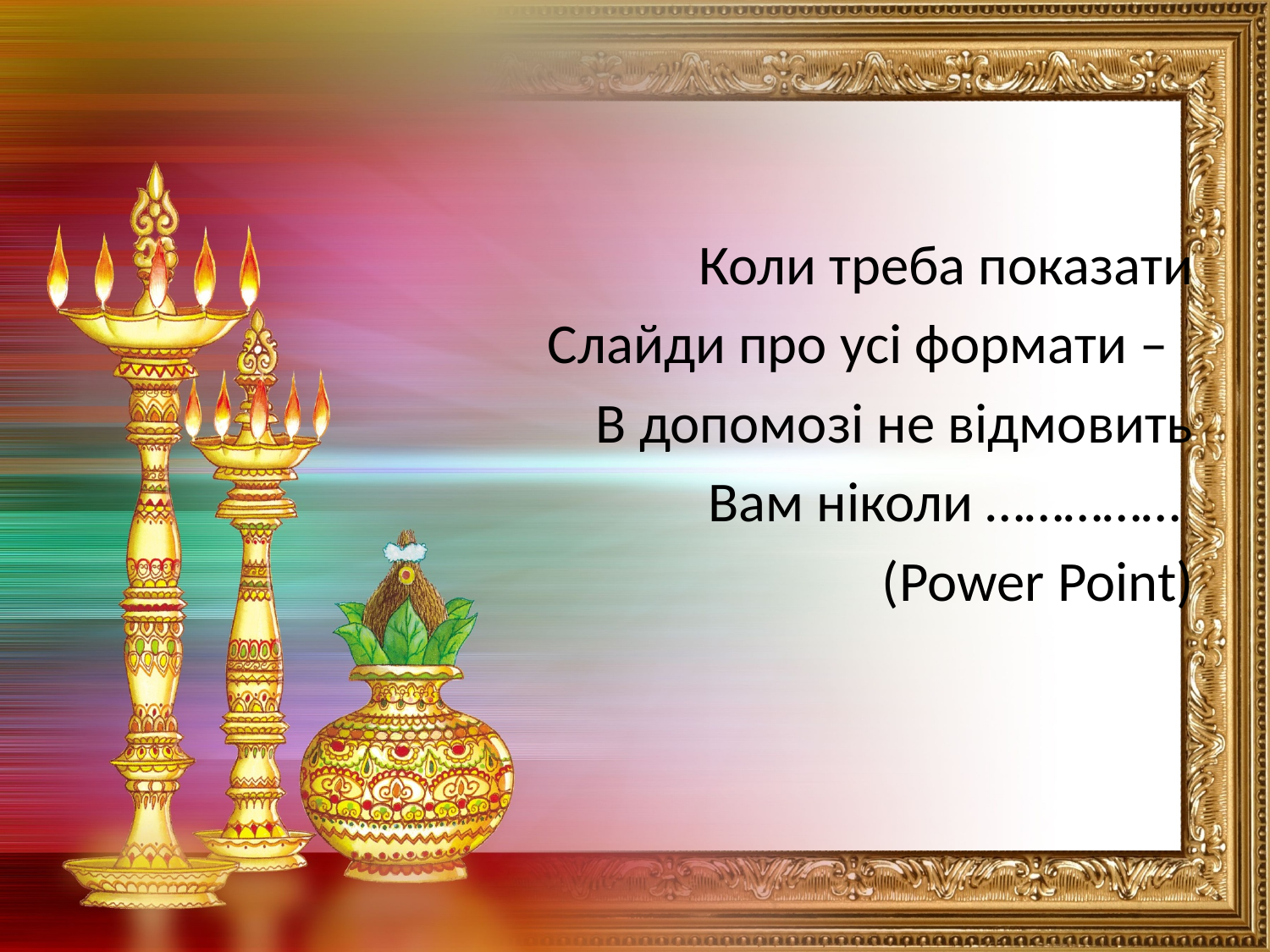

Коли треба показати
Слайди про усі формати –
В допомозі не відмовить
Вам ніколи ……………
(Power Point)